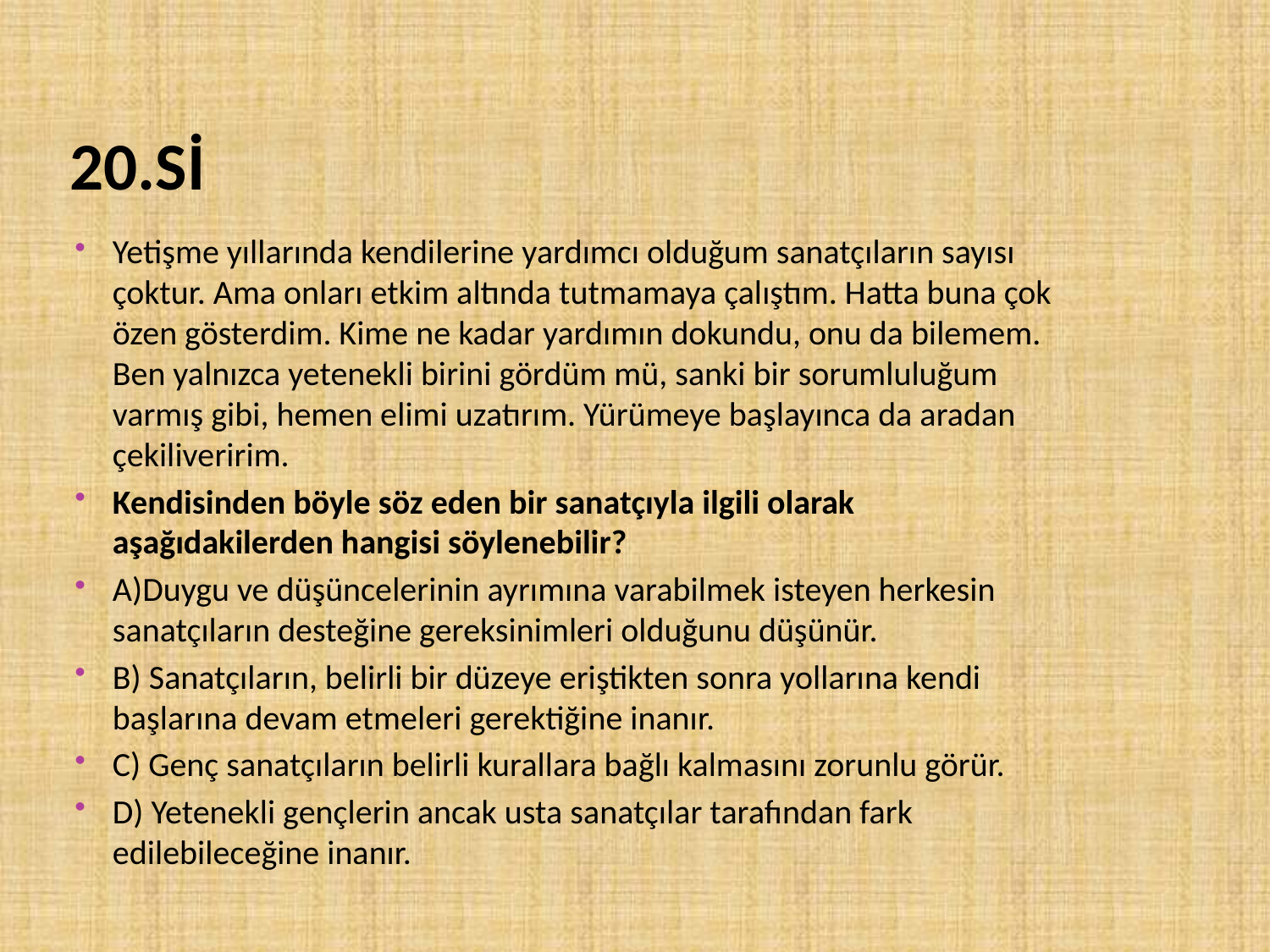

# 20.Sİ
Yetişme yıllarında kendilerine yardımcı olduğum sanatçıların sayısı çoktur. Ama onları etkim altında tutmamaya çalıştım. Hatta buna çok özen gösterdim. Kime ne kadar yardımın dokundu, onu da bilemem. Ben yalnızca yetenekli birini gördüm mü, sanki bir sorumluluğum varmış gibi, hemen elimi uzatırım. Yürümeye başlayınca da aradan çekiliveririm.
Kendisinden böyle söz eden bir sanatçıyla ilgili olarak aşağıdakilerden hangisi söylenebilir?
A)Duygu ve düşüncelerinin ayrımına varabilmek isteyen herkesin sanatçıların desteğine gereksinimleri olduğunu düşünür.
B) Sanatçıların, belirli bir düzeye eriştikten sonra yollarına kendi başlarına devam etmeleri gerektiğine inanır.
C) Genç sanatçıların belirli kurallara bağlı kalmasını zorunlu görür.
D) Yetenekli gençlerin ancak usta sanatçılar tarafından fark edilebileceğine inanır.